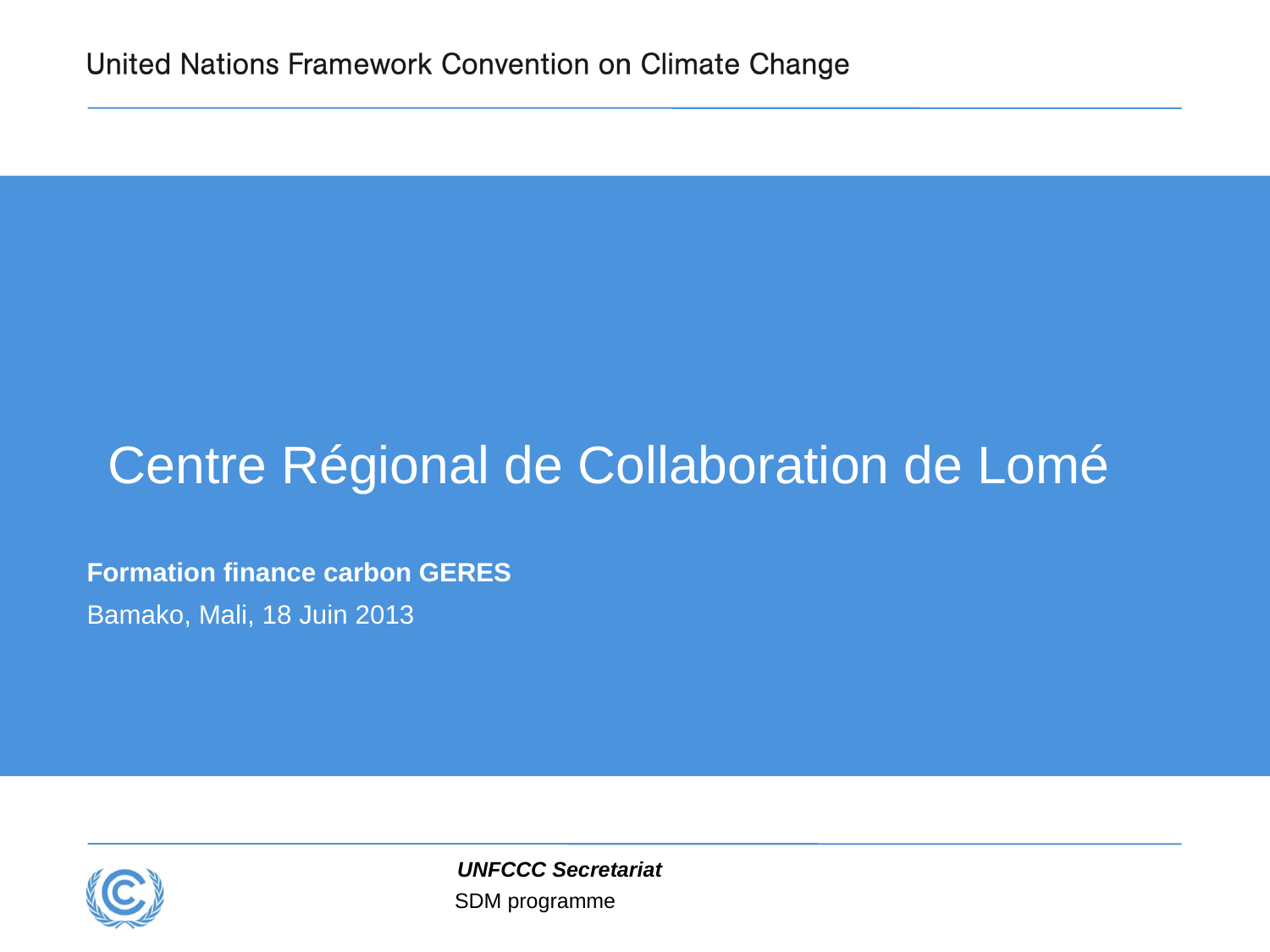

Centre Régional de Collaboration de Lomé
Formation finance carbon GERES
Bamako, Mali, 18 Juin 2013
SDM programme